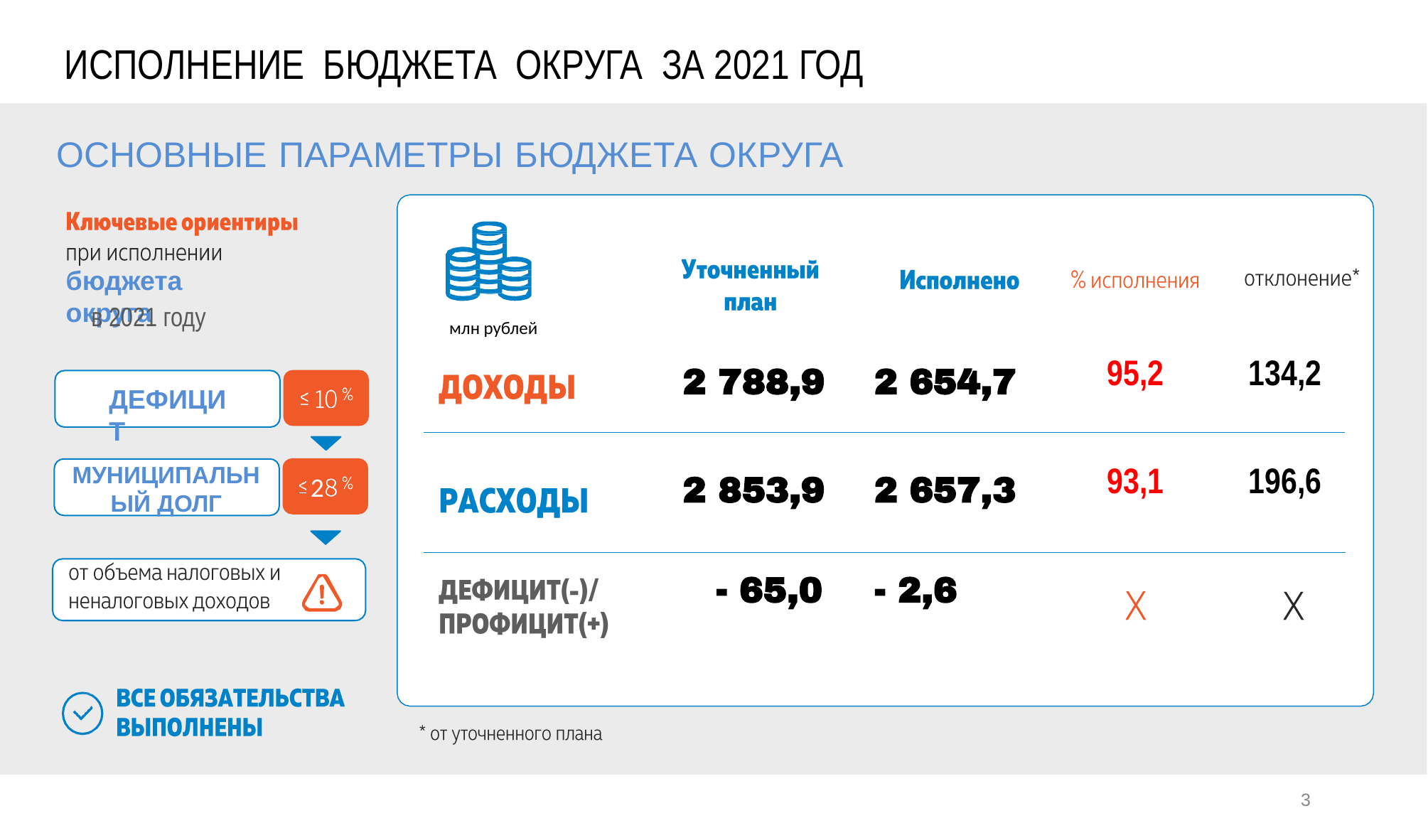

ИСПОЛНЕНИЕ  БЮДЖЕТА  ОКРУГА  ЗА 2021 ГОД

ОСНОВНЫЕ ПАРАМЕТРЫ БЮДЖЕТА ОКРУГА

бюджета округа
в 2021 году
млн рублей
95,2
 134,2
2 788,9
2 654,7

ДЕФИЦИТ

 93,1
 196,6
МУНИЦИПАЛЬНЫЙ ДОЛГ

2 853,9
2 657,3
2

- 65,0
- 2,6

3